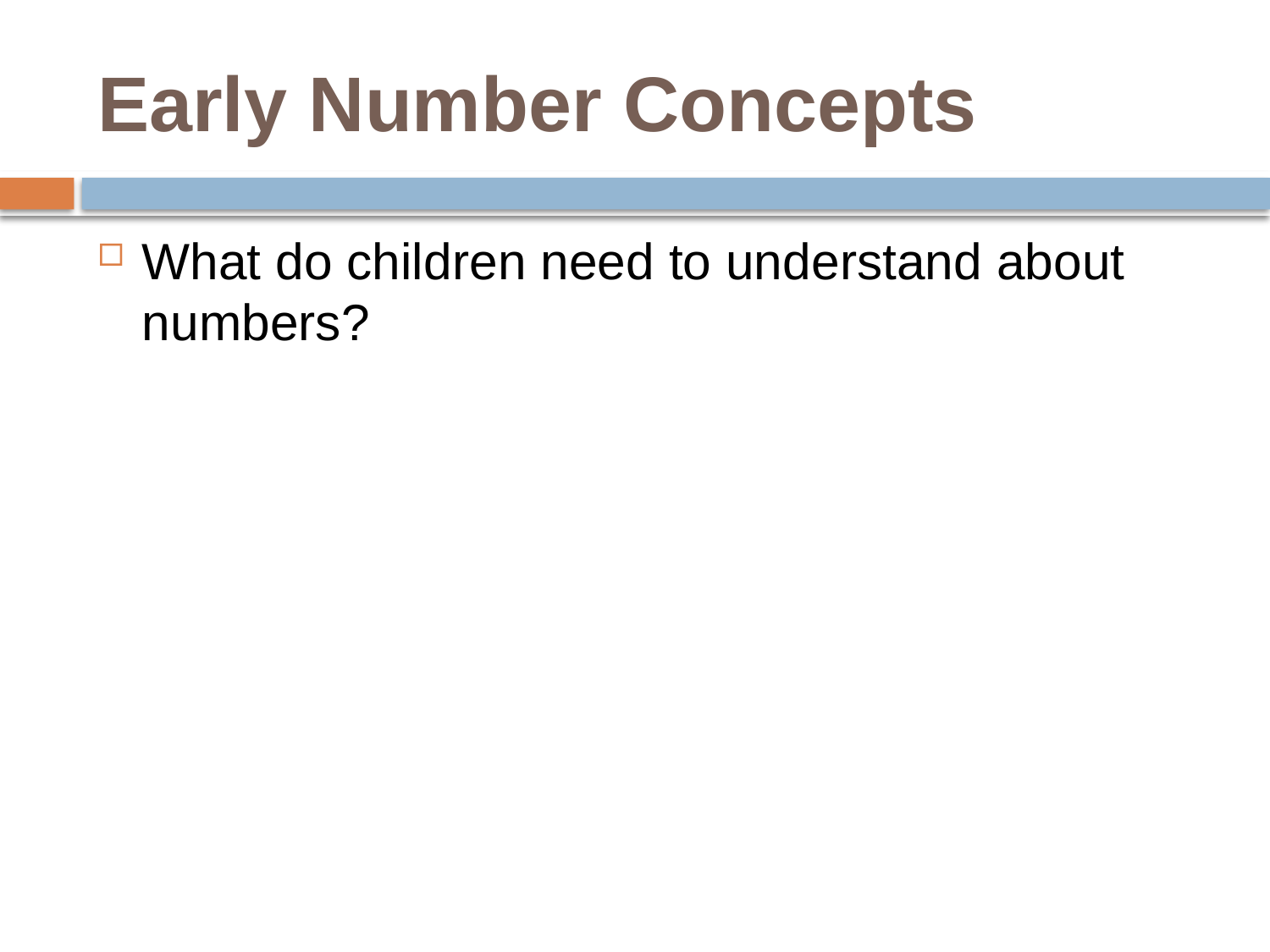

# Early Number Concepts
What do children need to understand about numbers?